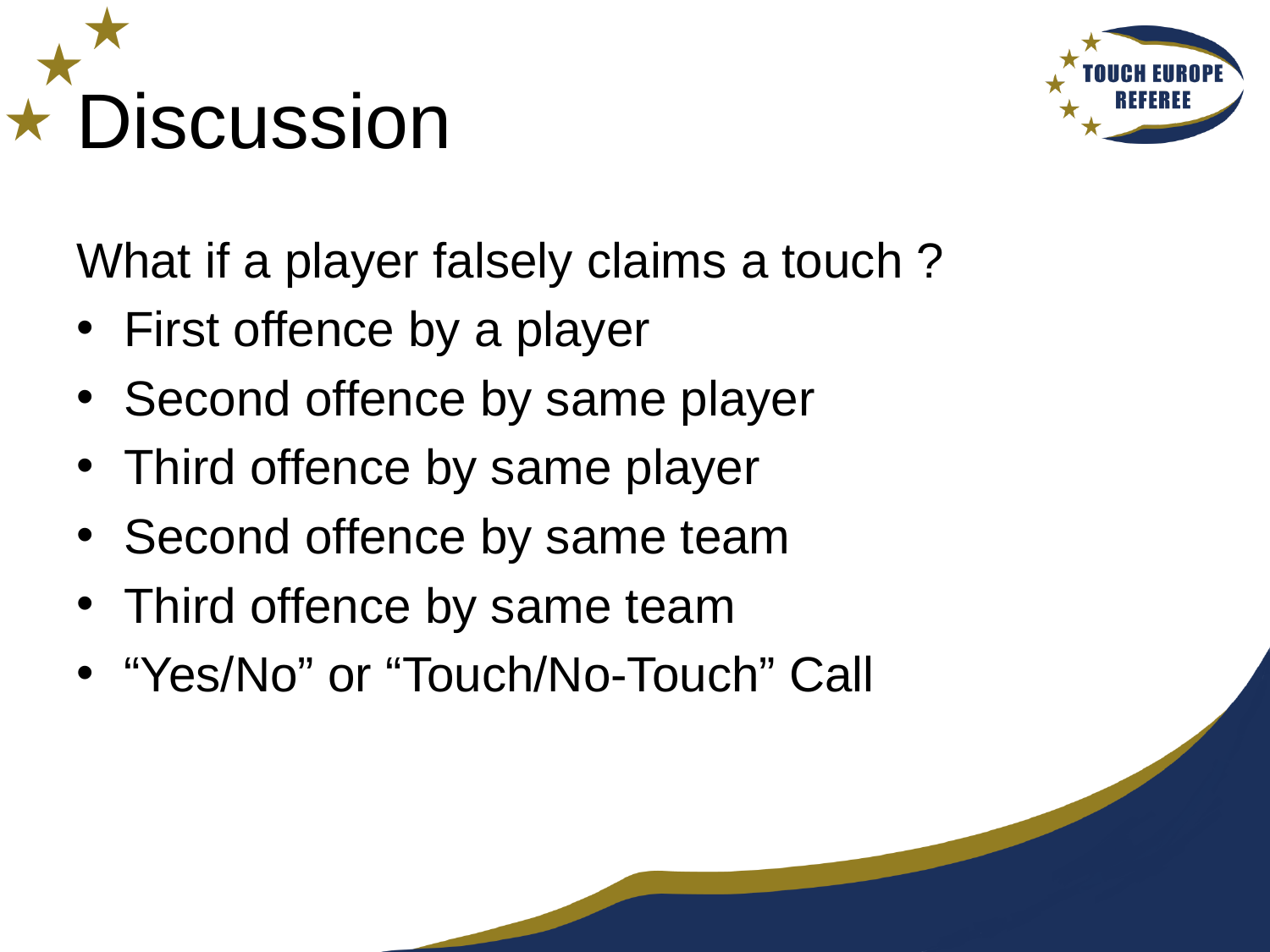

# Discussion
What if a player falsely claims a touch ?
First offence by a player
Second offence by same player
Third offence by same player
Second offence by same team
Third offence by same team
“Yes/No” or “Touch/No-Touch” Call